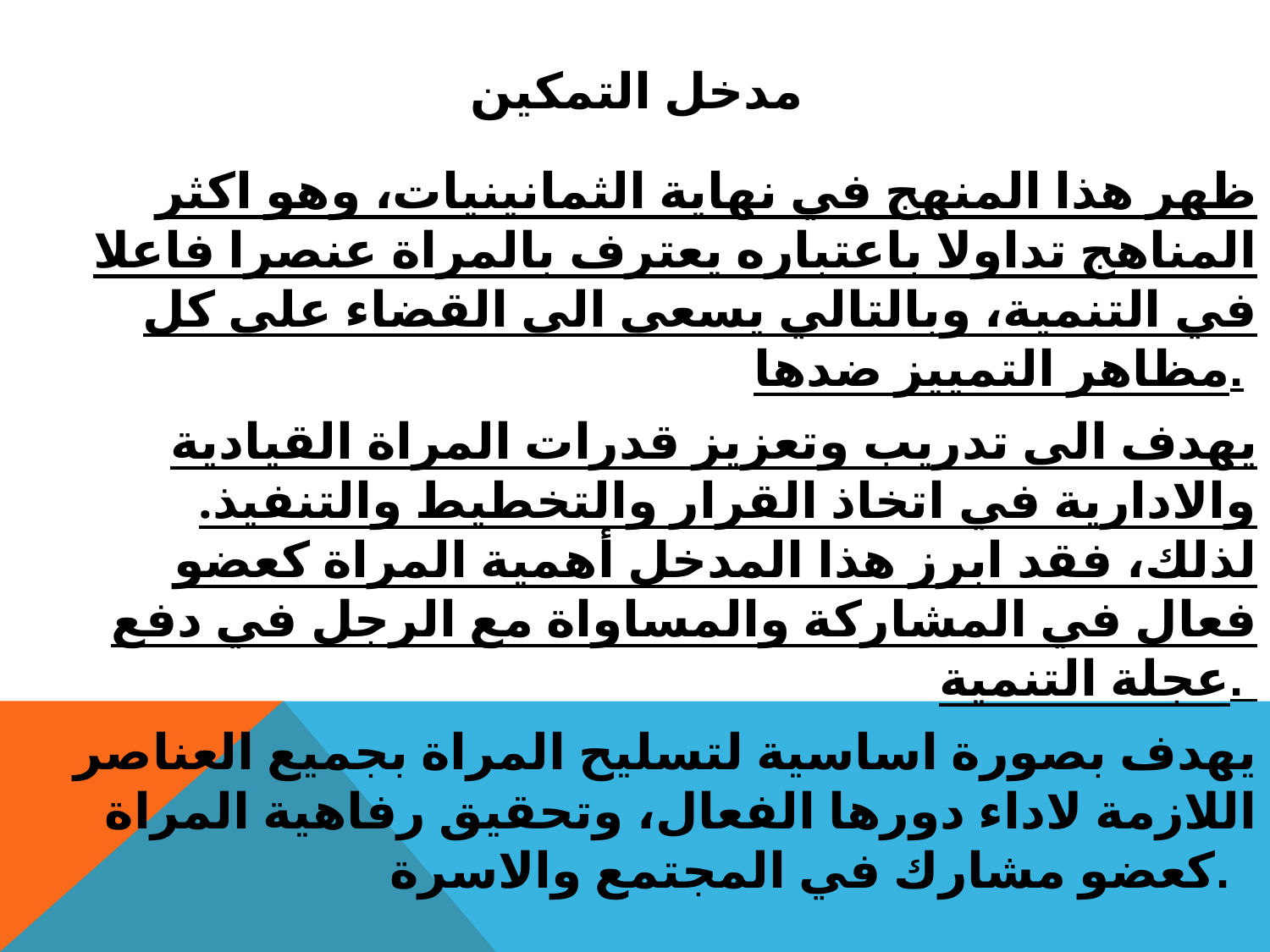

# مدخل التمكين
ظهر هذا المنهج في نهاية الثمانينيات، وهو اكثر المناهج تداولا باعتباره يعترف بالمراة عنصرا فاعلا في التنمية، وبالتالي يسعى الى القضاء على كل مظاهر التمييز ضدها.
 يهدف الى تدريب وتعزيز قدرات المراة القيادية والادارية في اتخاذ القرار والتخطيط والتنفيذ. لذلك، فقد ابرز هذا المدخل أهمية المراة كعضو فعال في المشاركة والمساواة مع الرجل في دفع عجلة التنمية.
يهدف بصورة اساسية لتسليح المراة بجميع العناصر اللازمة لاداء دورها الفعال، وتحقيق رفاهية المراة كعضو مشارك في المجتمع والاسرة.